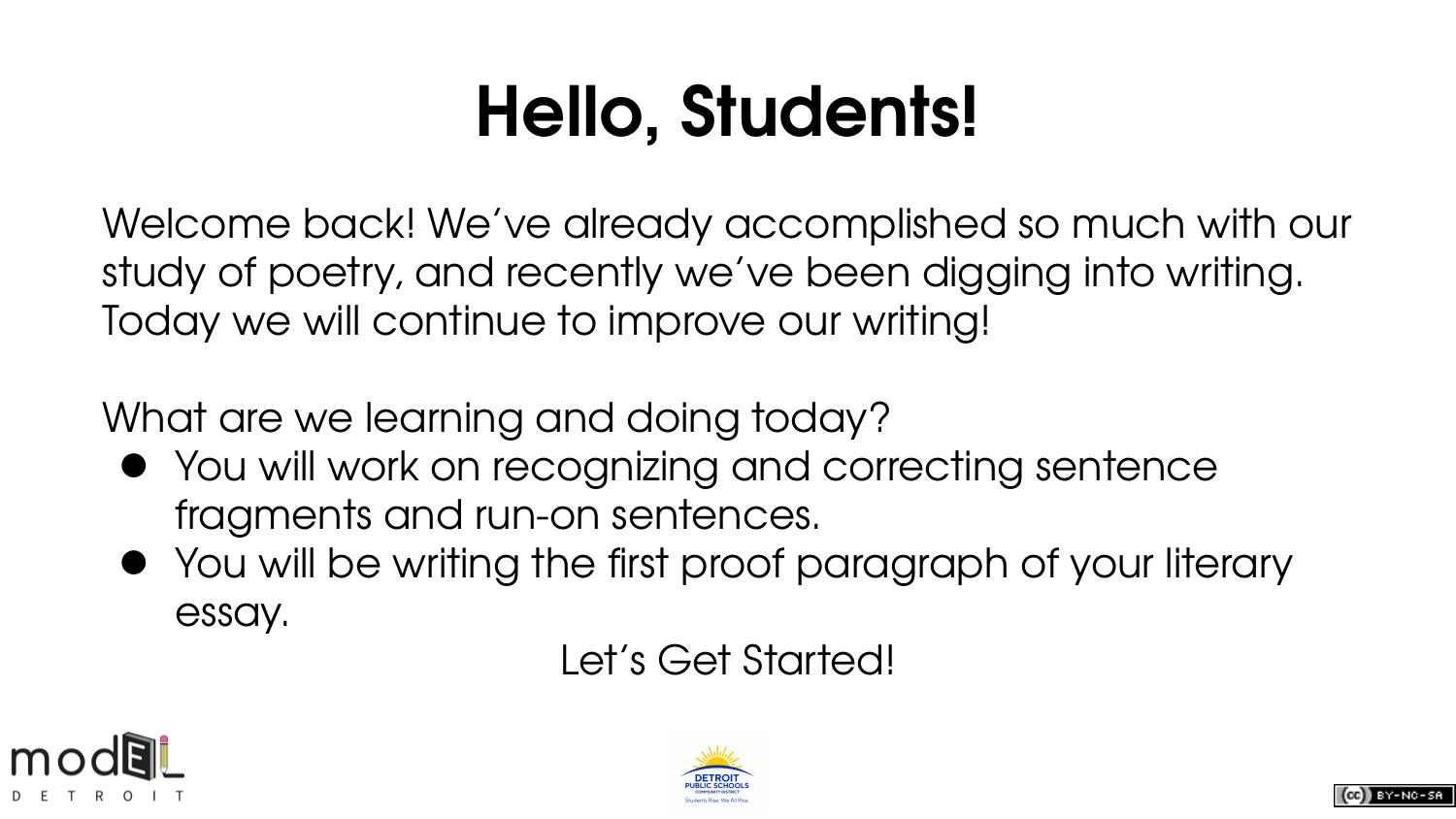

# Hello, Students!
Welcome back! We’ve already accomplished so much with our study of poetry, and recently we’ve been digging into writing. Today we will continue to improve our writing!

What are we learning and doing today?
You will work on recognizing and correcting sentence fragments and run-on sentences.
You will be writing the first proof paragraph of your literary essay.
Let’s Get Started!